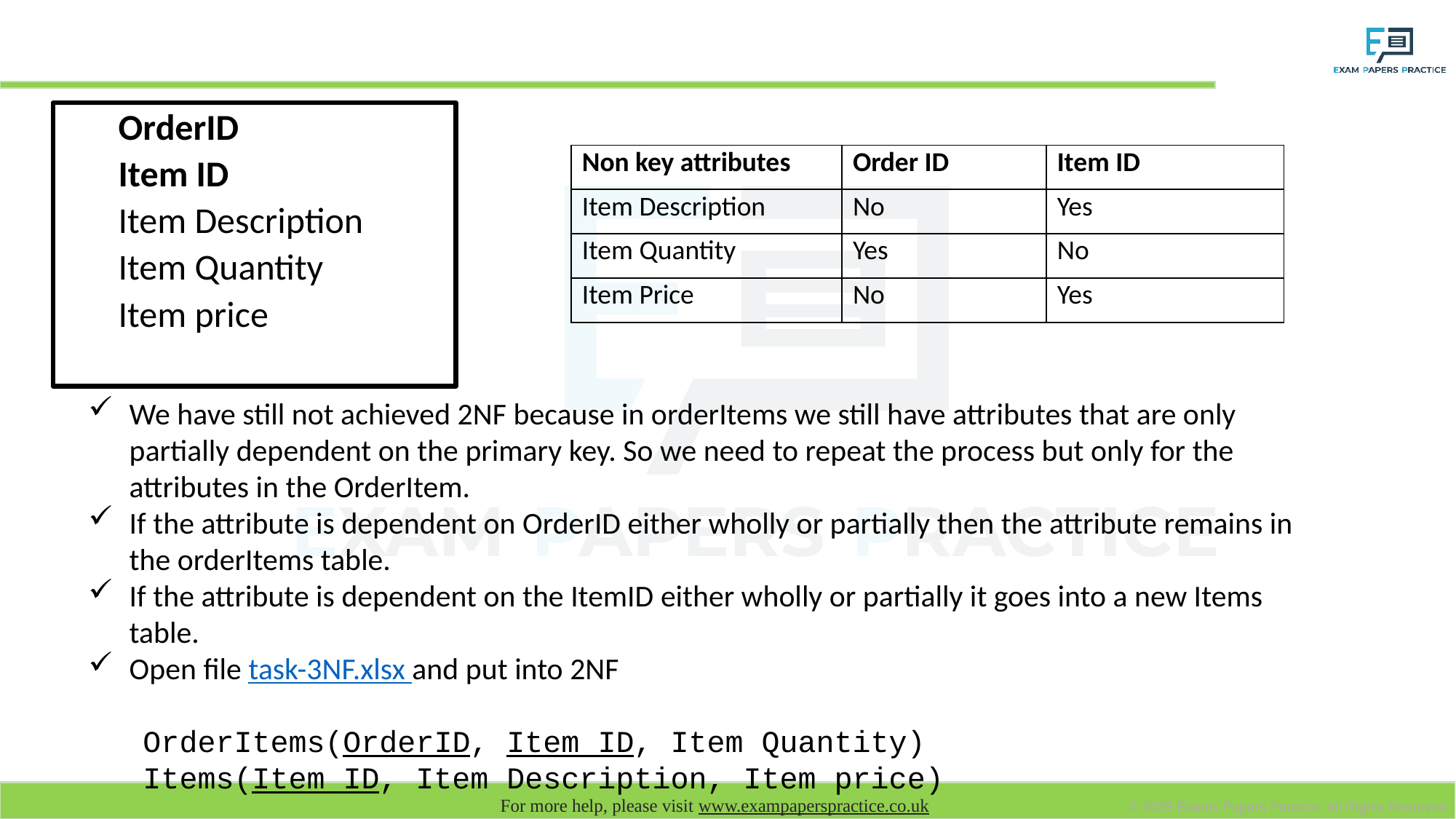

# Splitting table into OrderItems and Items
OrderID
Item ID
Item Description
Item Quantity
Item price

| Non key attributes | Order ID | Item ID |
| --- | --- | --- |
| Item Description | No | Yes |
| Item Quantity | Yes | No |
| Item Price | No | Yes |
We have still not achieved 2NF because in orderItems we still have attributes that are only partially dependent on the primary key. So we need to repeat the process but only for the attributes in the OrderItem.
If the attribute is dependent on OrderID either wholly or partially then the attribute remains in the orderItems table.
If the attribute is dependent on the ItemID either wholly or partially it goes into a new Items table.
Open file task-3NF.xlsx and put into 2NF

OrderItems(OrderID, Item ID, Item Quantity)
Items(Item ID, Item Description, Item price)